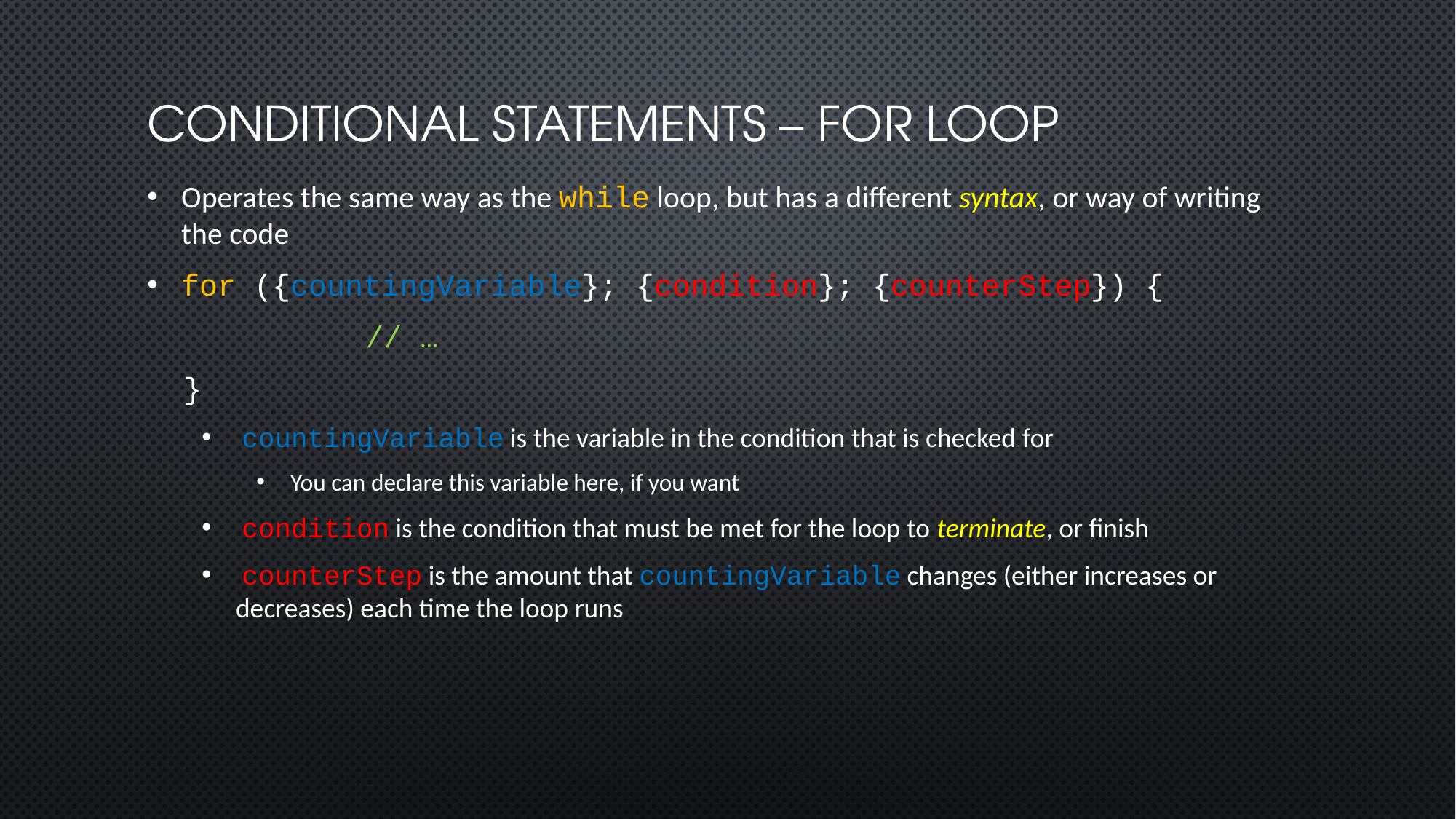

# Conditional Statements – for Loop
Operates the same way as the while loop, but has a different syntax, or way of writing the code
for ({countingVariable}; {condition}; {counterStep}) {
		// …
  }
 countingVariable is the variable in the condition that is checked for
You can declare this variable here, if you want
 condition is the condition that must be met for the loop to terminate, or finish
 counterStep is the amount that countingVariable changes (either increases or decreases) each time the loop runs